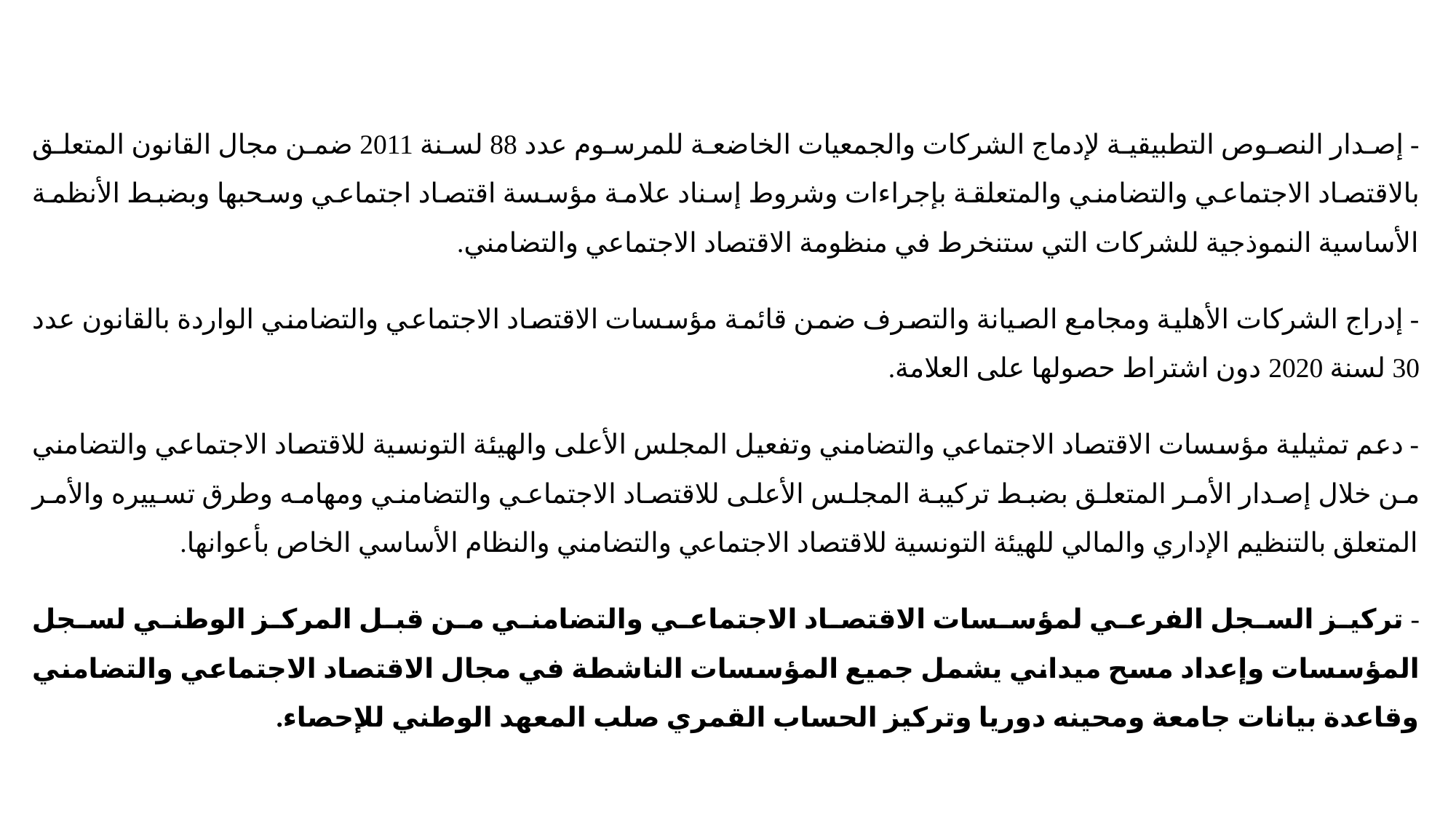

- إصدار النصوص التطبيقية لإدماج الشركات والجمعيات الخاضعة للمرسوم عدد 88 لسنة 2011 ضمن مجال القانون المتعلق بالاقتصاد الاجتماعي والتضامني والمتعلقة بإجراءات وشروط إسناد علامة مؤسسة اقتصاد اجتماعي وسحبها وبضبط الأنظمة الأساسية النموذجية للشركات التي ستنخرط في منظومة الاقتصاد الاجتماعي والتضامني.
- إدراج الشركات الأهلية ومجامع الصيانة والتصرف ضمن قائمة مؤسسات الاقتصاد الاجتماعي والتضامني الواردة بالقانون عدد 30 لسنة 2020 دون اشتراط حصولها على العلامة.
- دعم تمثيلية مؤسسات الاقتصاد الاجتماعي والتضامني وتفعيل المجلس الأعلى والهيئة التونسية للاقتصاد الاجتماعي والتضامني من خلال إصدار الأمر المتعلق بضبط تركيبة المجلس الأعلى للاقتصاد الاجتماعي والتضامني ومهامه وطرق تسييره والأمر المتعلق بالتنظيم الإداري والمالي للهيئة التونسية للاقتصاد الاجتماعي والتضامني والنظام الأساسي الخاص بأعوانها.
- تركيز السجل الفرعي لمؤسسات الاقتصاد الاجتماعي والتضامني من قبل المركز الوطني لسجل المؤسسات وإعداد مسح ميداني يشمل جميع المؤسسات الناشطة في مجال الاقتصاد الاجتماعي والتضامني وقاعدة بيانات جامعة ومحينه دوريا وتركيز الحساب القمري صلب المعهد الوطني للإحصاء.